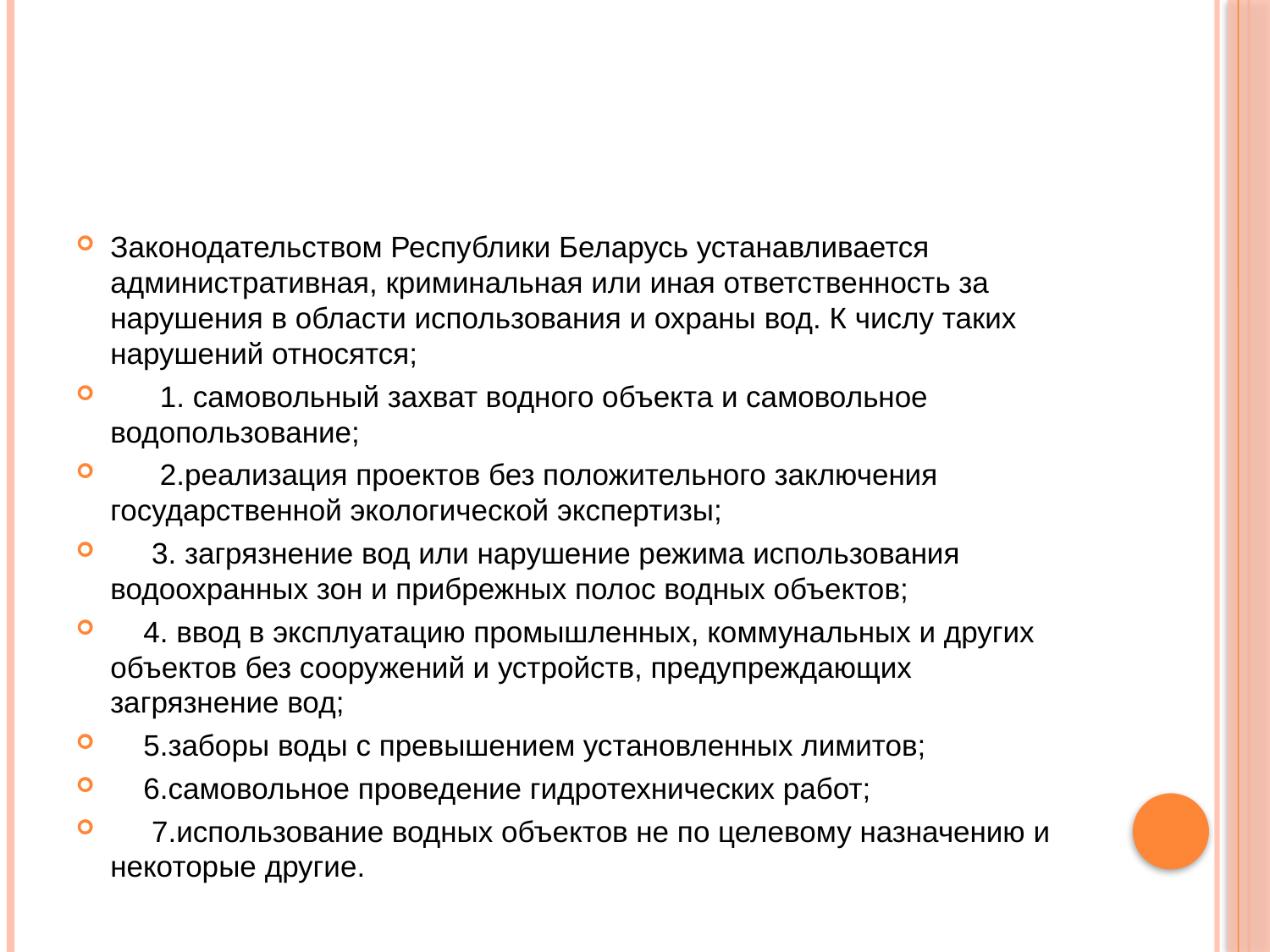

#
Законодательством Республики Беларусь устанавливается административная, криминальная или иная ответственность за нарушения в области использования и охраны вод. К числу таких нарушений относятся;
      1. самовольный захват водного объекта и самовольное водопользование;
      2.реализация проектов без положительного заключения государственной экологической экспертизы;
     3. загрязнение вод или нарушение режима использования водоохранных зон и прибрежных полос водных объектов;
    4. ввод в эксплуатацию промышленных, коммунальных и других объектов без сооружений и устройств, предупреждающих загрязнение вод;
    5.заборы воды с превышением установленных лимитов;
    6.самовольное проведение гидротехнических работ;
     7.использование водных объектов не по целевому назначению и некоторые другие.